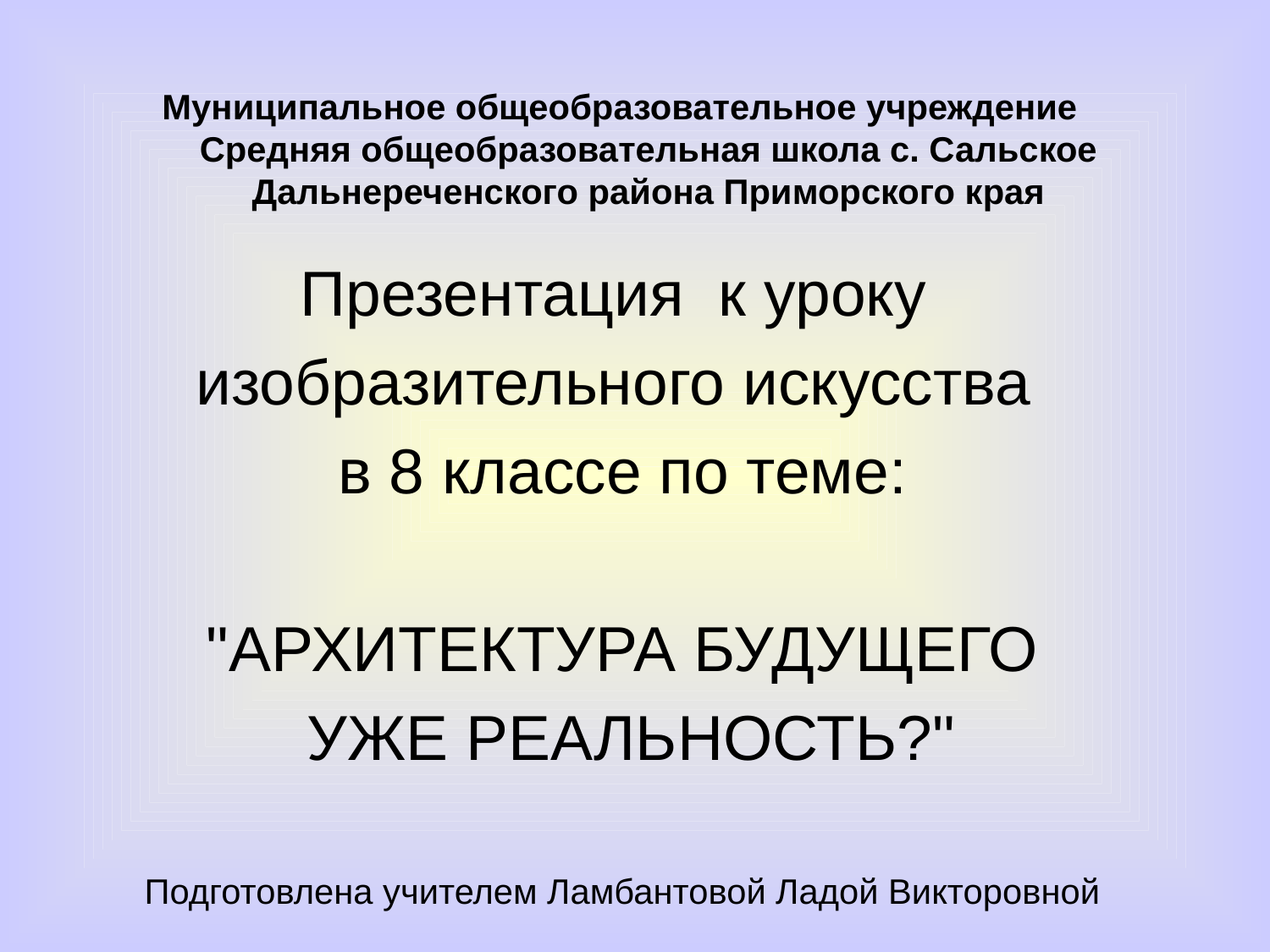

# Муниципальное общеобразовательное учреждение  Средняя общеобразовательная школа с. Сальское Дальнереченского района Приморского края
Презентация  к уроку
изобразительного искусства
в 8 классе по теме:

"АРХИТЕКТУРА БУДУЩЕГО
 УЖЕ РЕАЛЬНОСТЬ?"

Подготовлена учителем Ламбантовой Ладой Викторовной

2009